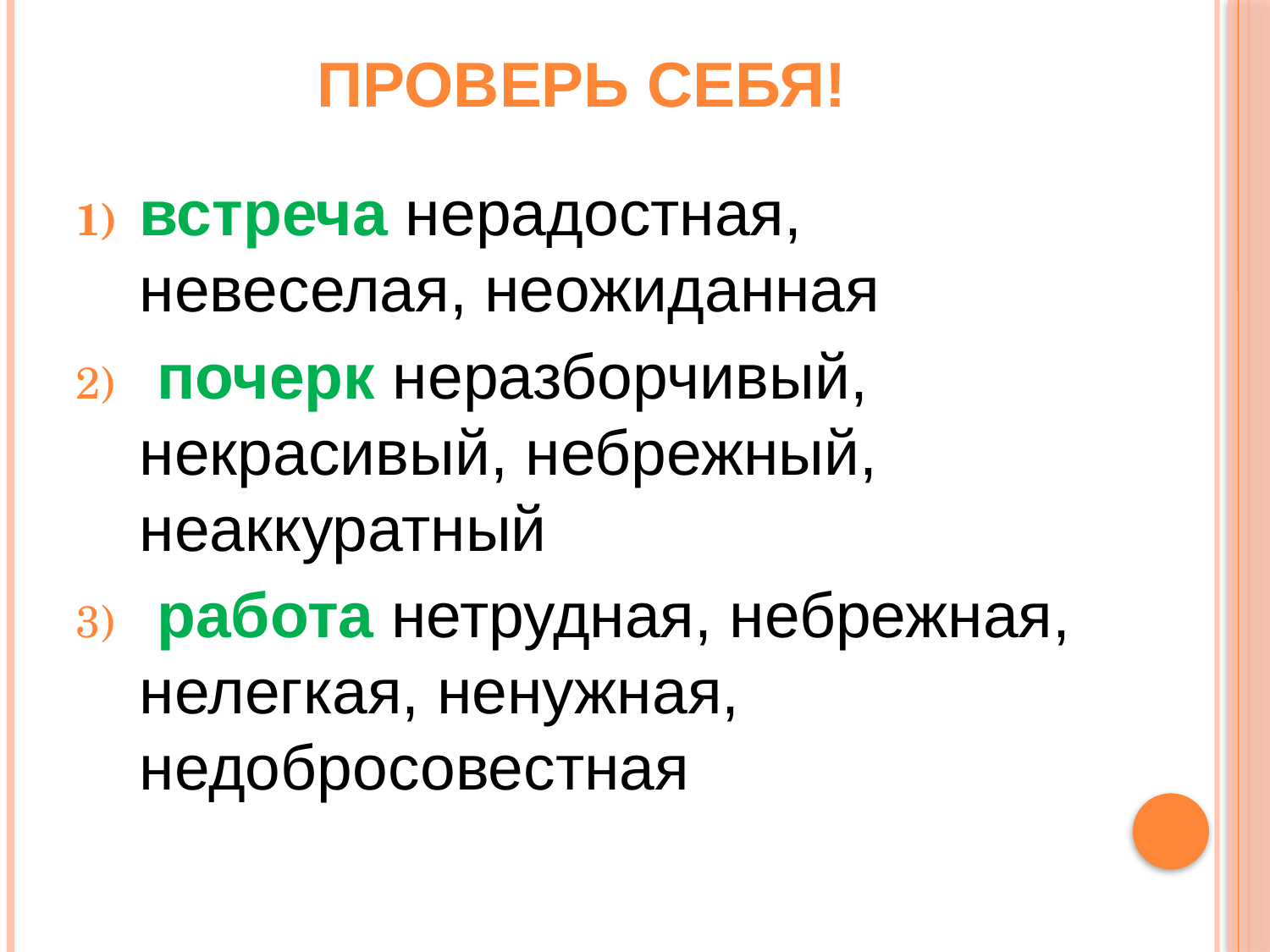

# Проверь себя!
встреча нерадостная, невеселая, неожиданная
 почерк неразборчивый, некрасивый, небрежный, неаккуратный
 работа нетрудная, небрежная, нелегкая, ненужная, недобросовестная